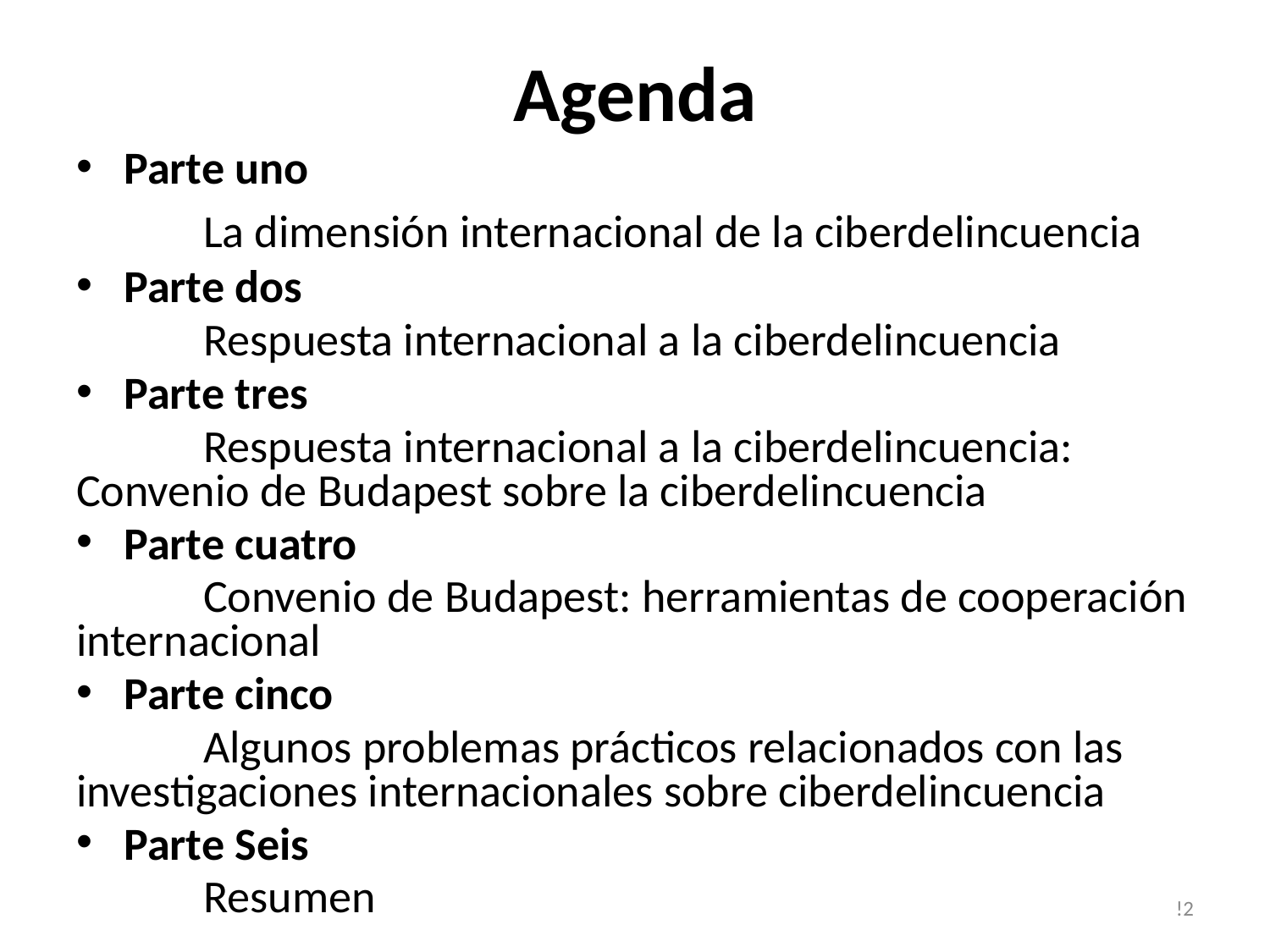

# Agenda
Parte uno
	La dimensión internacional de la ciberdelincuencia
Parte dos
	Respuesta internacional a la ciberdelincuencia
Parte tres
	Respuesta internacional a la ciberdelincuencia: Convenio de Budapest sobre la ciberdelincuencia
Parte cuatro
	Convenio de Budapest: herramientas de cooperación internacional
Parte cinco
	Algunos problemas prácticos relacionados con las investigaciones internacionales sobre ciberdelincuencia
Parte Seis
	Resumen
!2